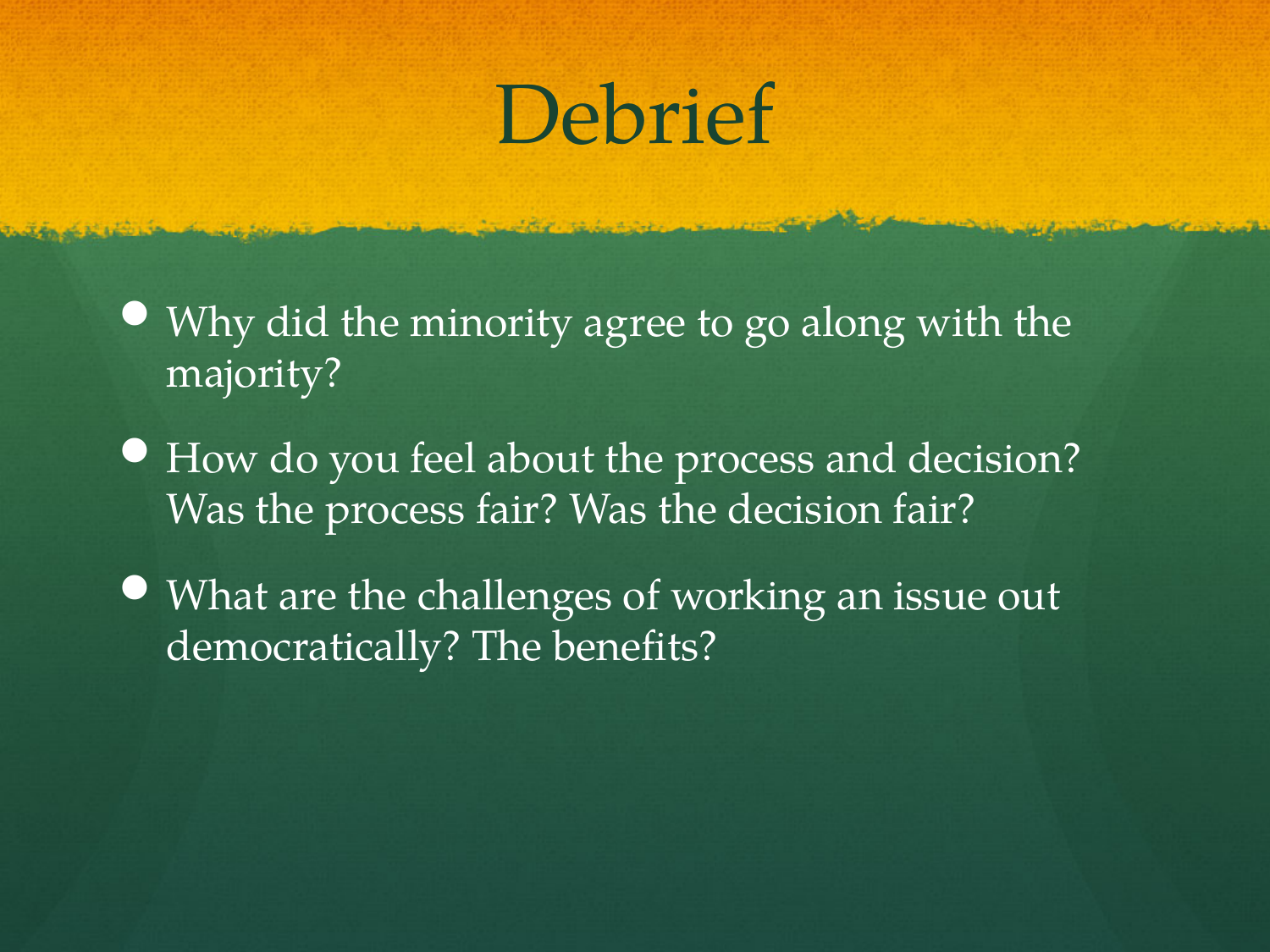

# Debrief
Why did the minority agree to go along with the majority?
How do you feel about the process and decision? Was the process fair? Was the decision fair?
What are the challenges of working an issue out democratically? The benefits?